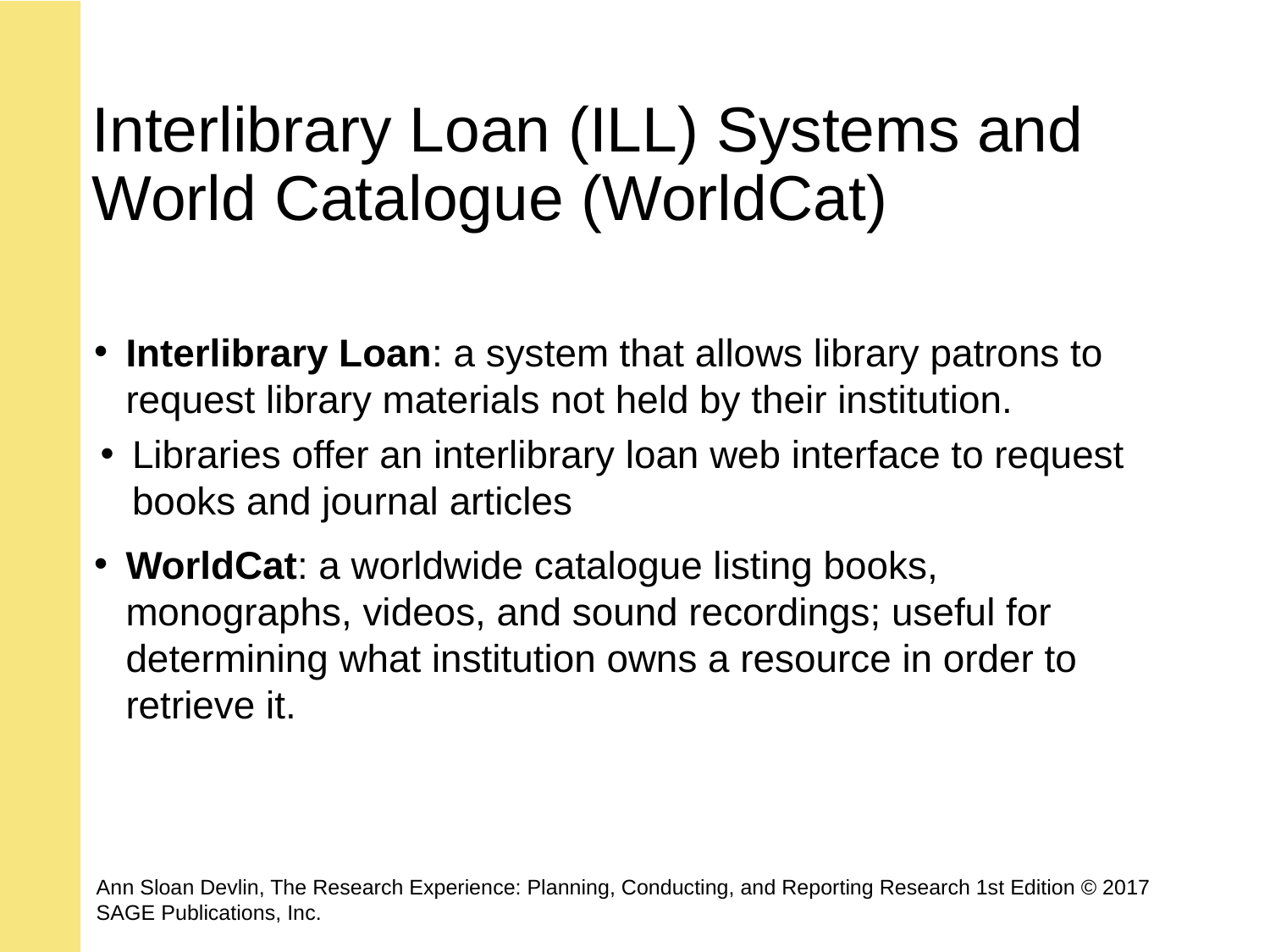

# Interlibrary Loan (ILL) Systems and World Catalogue (WorldCat)
Interlibrary Loan: a system that allows library patrons to request library materials not held by their institution.
Libraries offer an interlibrary loan web interface to request books and journal articles
WorldCat: a worldwide catalogue listing books, monographs, videos, and sound recordings; useful for determining what institution owns a resource in order to retrieve it.